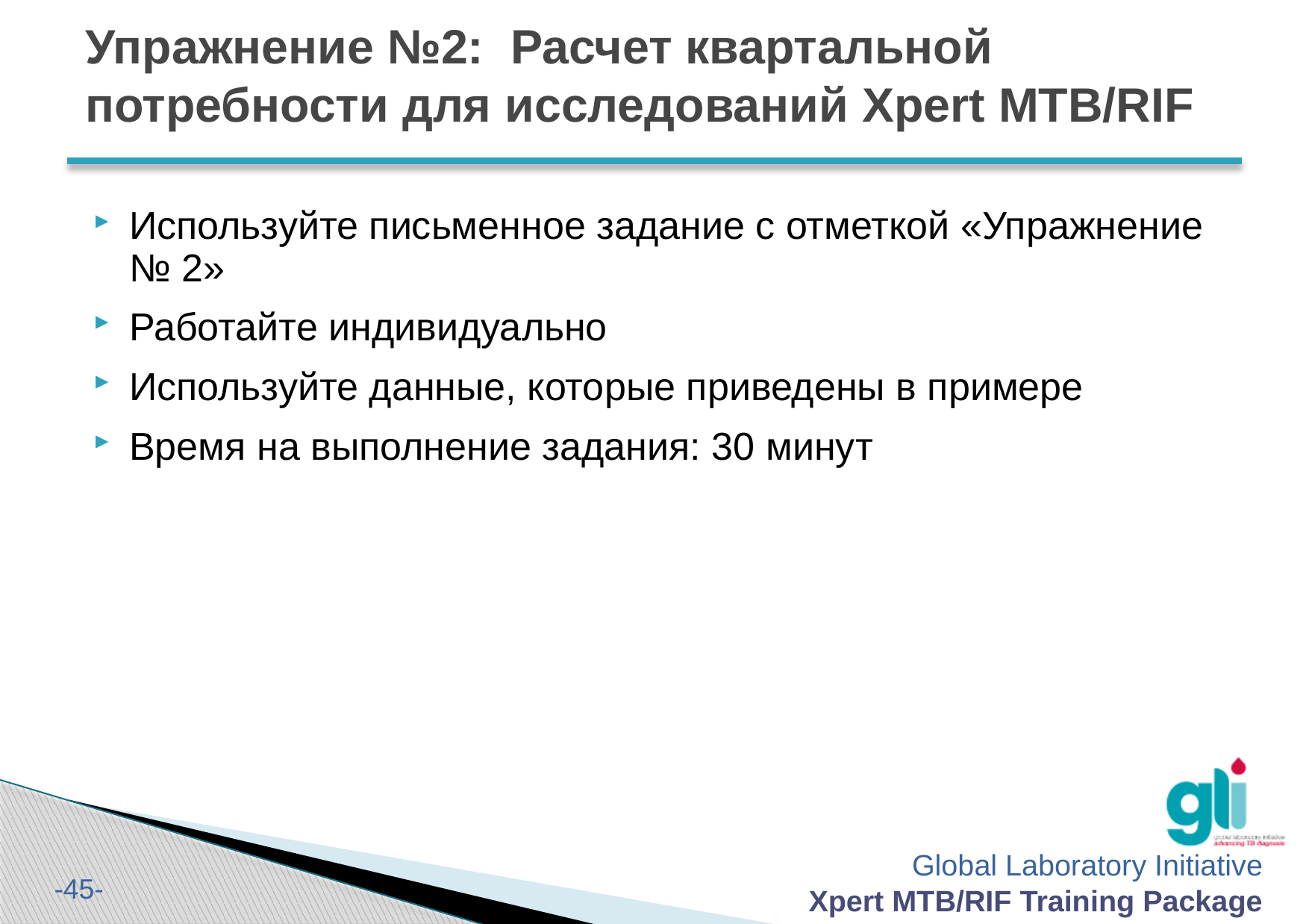

# Упражнение №2:  Расчет квартальной потребности для исследований Xpert MTB/RIF
Используйте письменное задание с отметкой «Упражнение № 2»
Работайте индивидуально
Используйте данные, которые приведены в примере
Время на выполнение задания: 30 минут